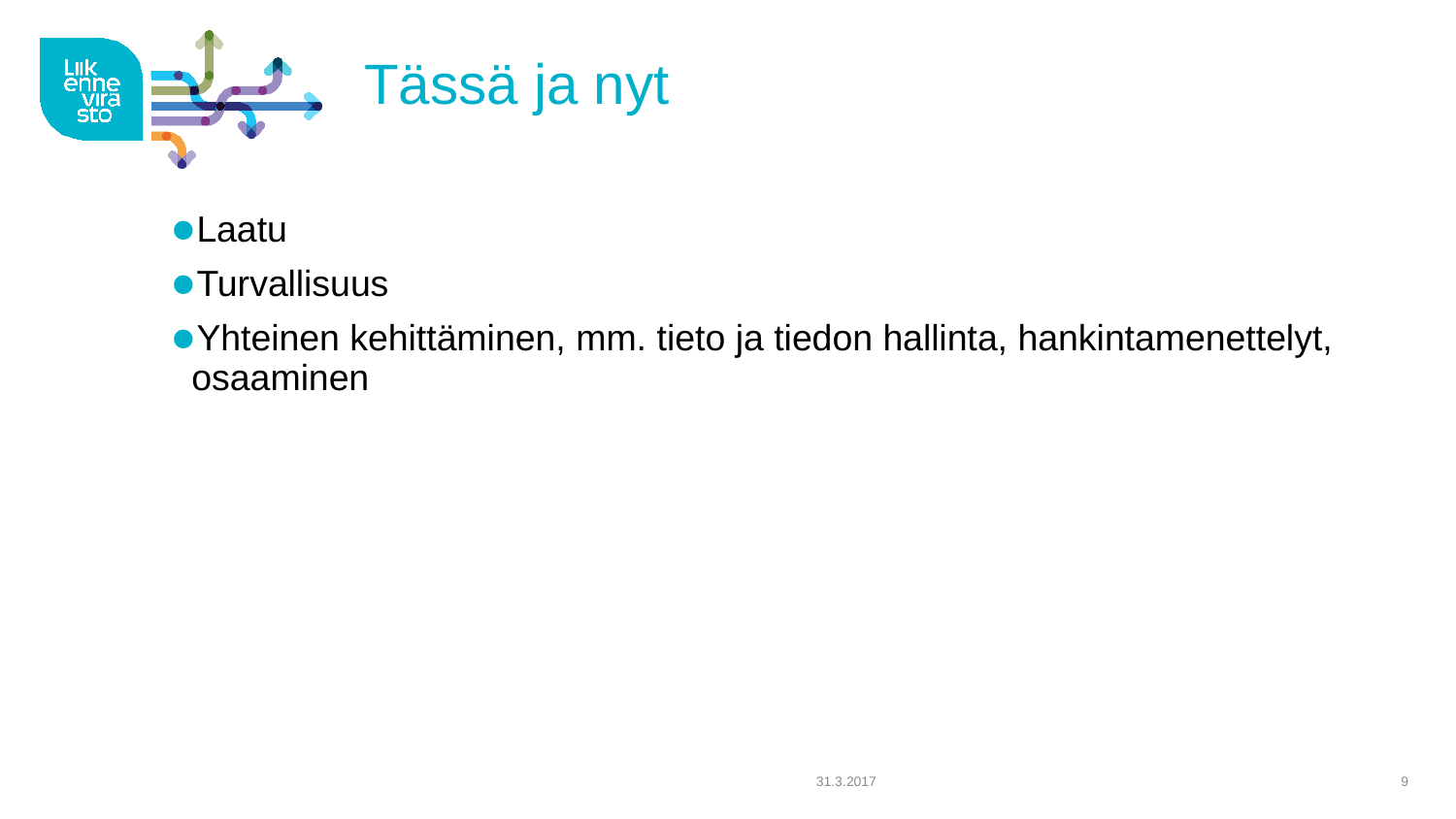

# Tässä ja nyt
Laatu
Turvallisuus
Yhteinen kehittäminen, mm. tieto ja tiedon hallinta, hankintamenettelyt, osaaminen
31.3.2017

9